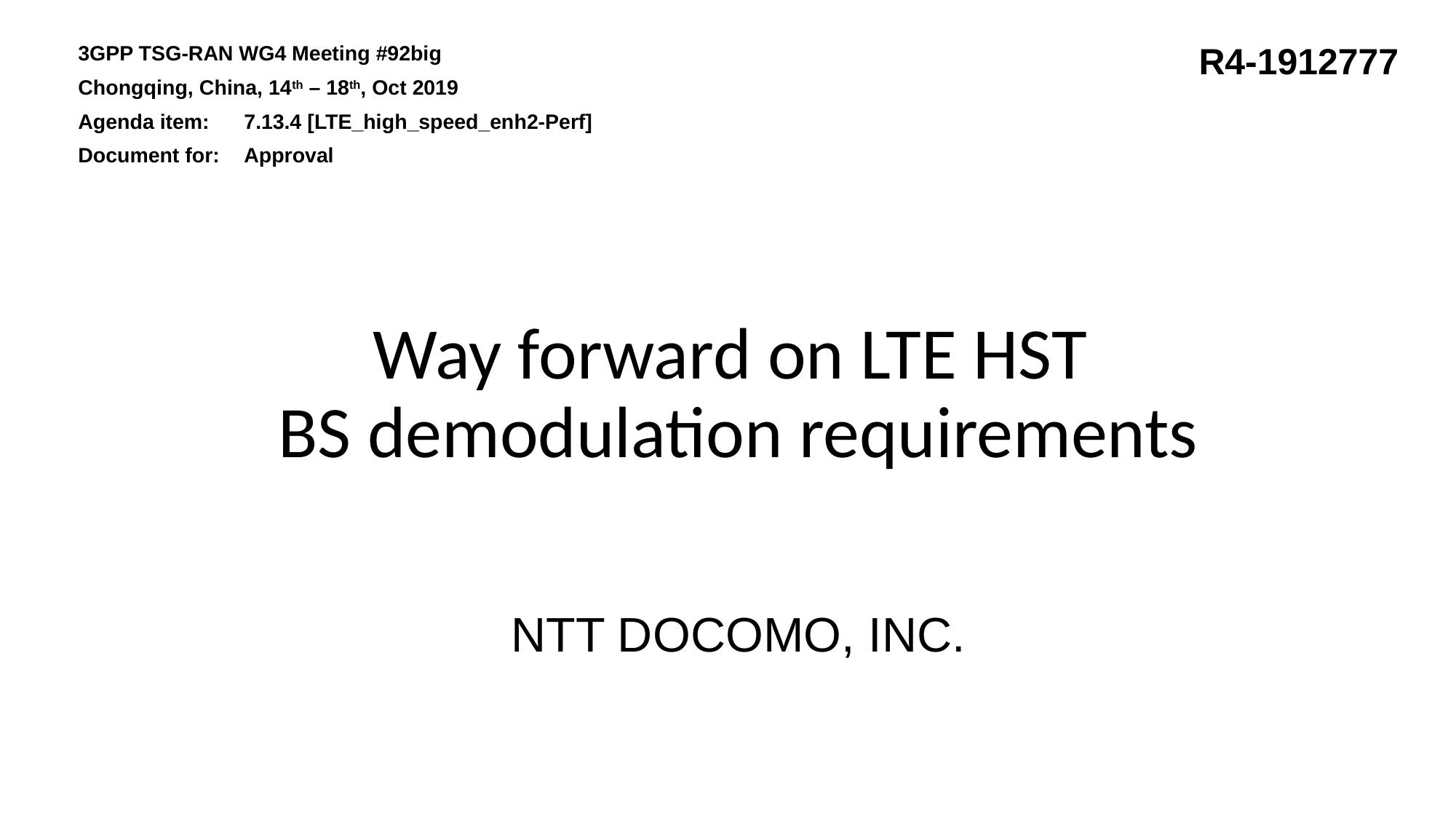

3GPP TSG-RAN WG4 Meeting #92big
Chongqing, China, 14th – 18th, Oct 2019
Agenda item:	7.13.4 [LTE_high_speed_enh2-Perf]
Document for:	Approval
R4-1912777
# Way forward on LTE HST BS demodulation requirements
NTT DOCOMO, INC.